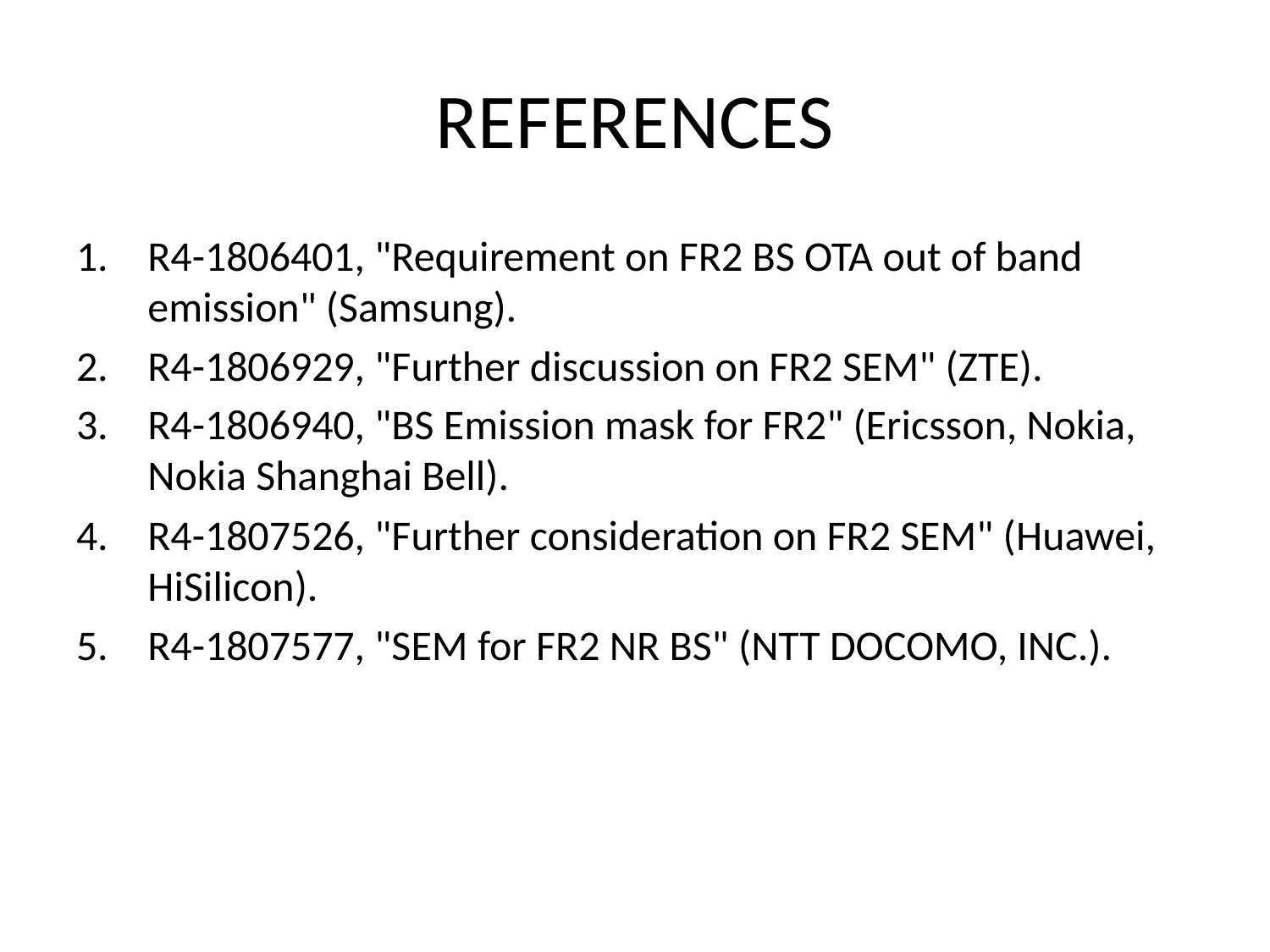

# REFERENCES
R4-1806401, "Requirement on FR2 BS OTA out of band emission" (Samsung).
R4-1806929, "Further discussion on FR2 SEM" (ZTE).
R4-1806940, "BS Emission mask for FR2" (Ericsson, Nokia, Nokia Shanghai Bell).
R4-1807526, "Further consideration on FR2 SEM" (Huawei, HiSilicon).
R4-1807577, "SEM for FR2 NR BS" (NTT DOCOMO, INC.).